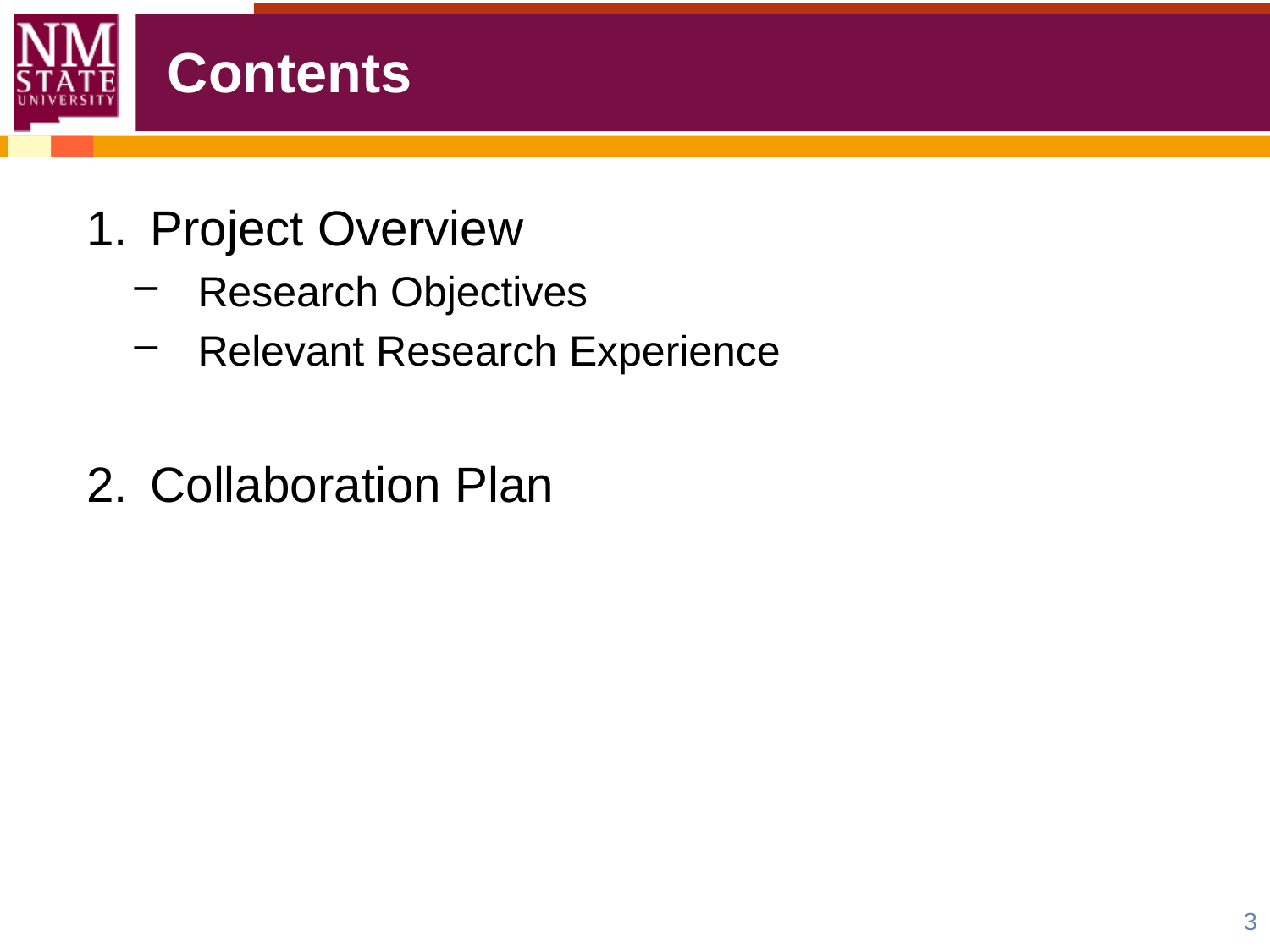

# Contents
Project Overview
Research Objectives
Relevant Research Experience

Collaboration Plan

3